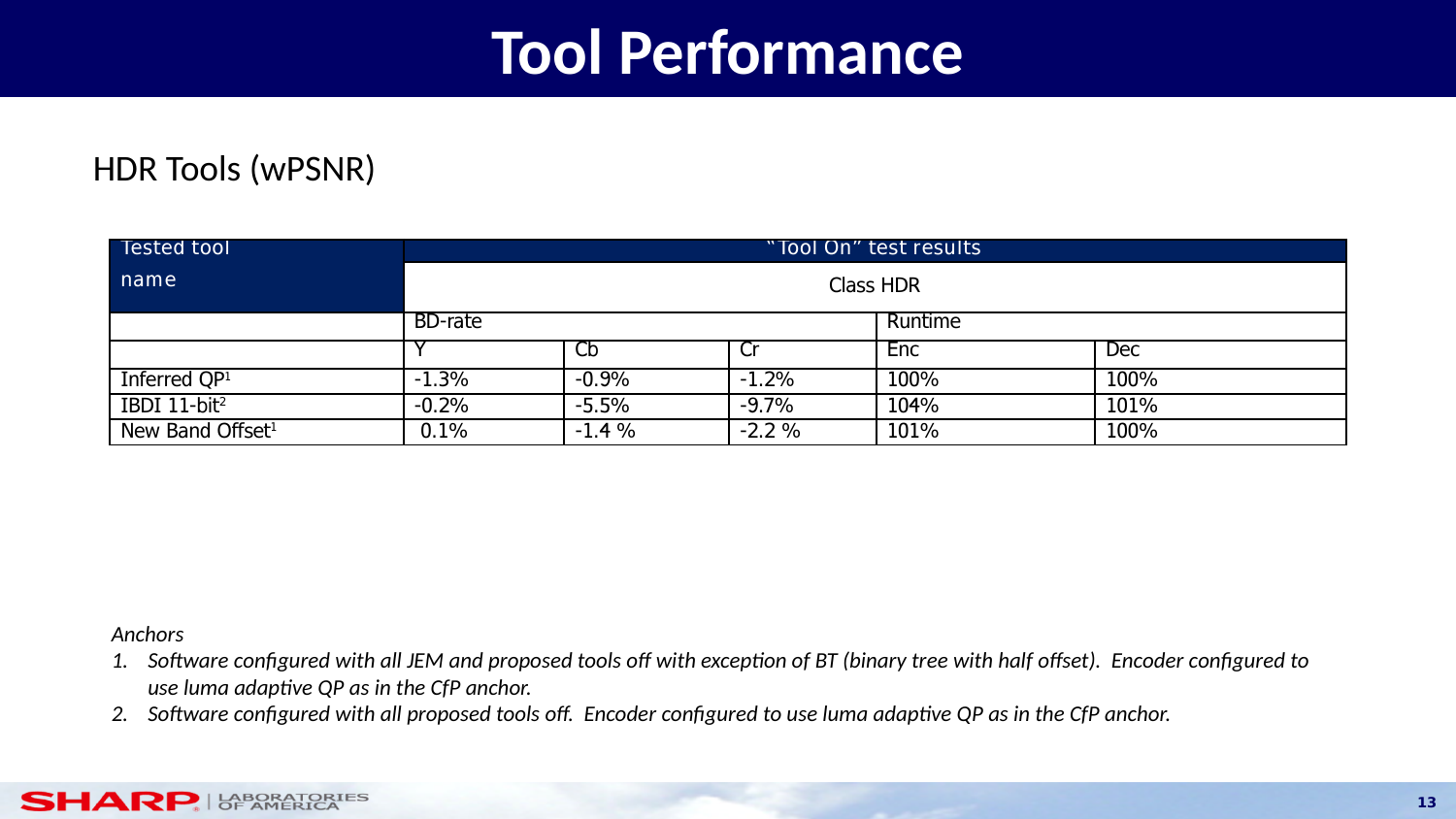

# Tool Performance
HDR Tools (wPSNR)

| Tested tool name | “Tool On” test results |  |  |  |  |
| --- | --- | --- | --- | --- | --- |
|  | Class HDR |  |  |  |  |
|  | BD-rate |  |  | Runtime |  |
|  | Y | Cb | Cr | Enc | Dec |
| Inferred QP1 | -1.3% | -0.9% | -1.2% | 100% | 100% |
| IBDI 11-bit2 | -0.2% | -5.5% | -9.7% | 104% | 101% |
| New Band Offset1 | 0.1% | -1.4 % | -2.2 % | 101% | 100% |
Anchors
Software configured with all JEM and proposed tools off with exception of BT (binary tree with half offset).  Encoder configured to use luma adaptive QP as in the CfP anchor.
Software configured with all proposed tools off.  Encoder configured to use luma adaptive QP as in the CfP anchor.